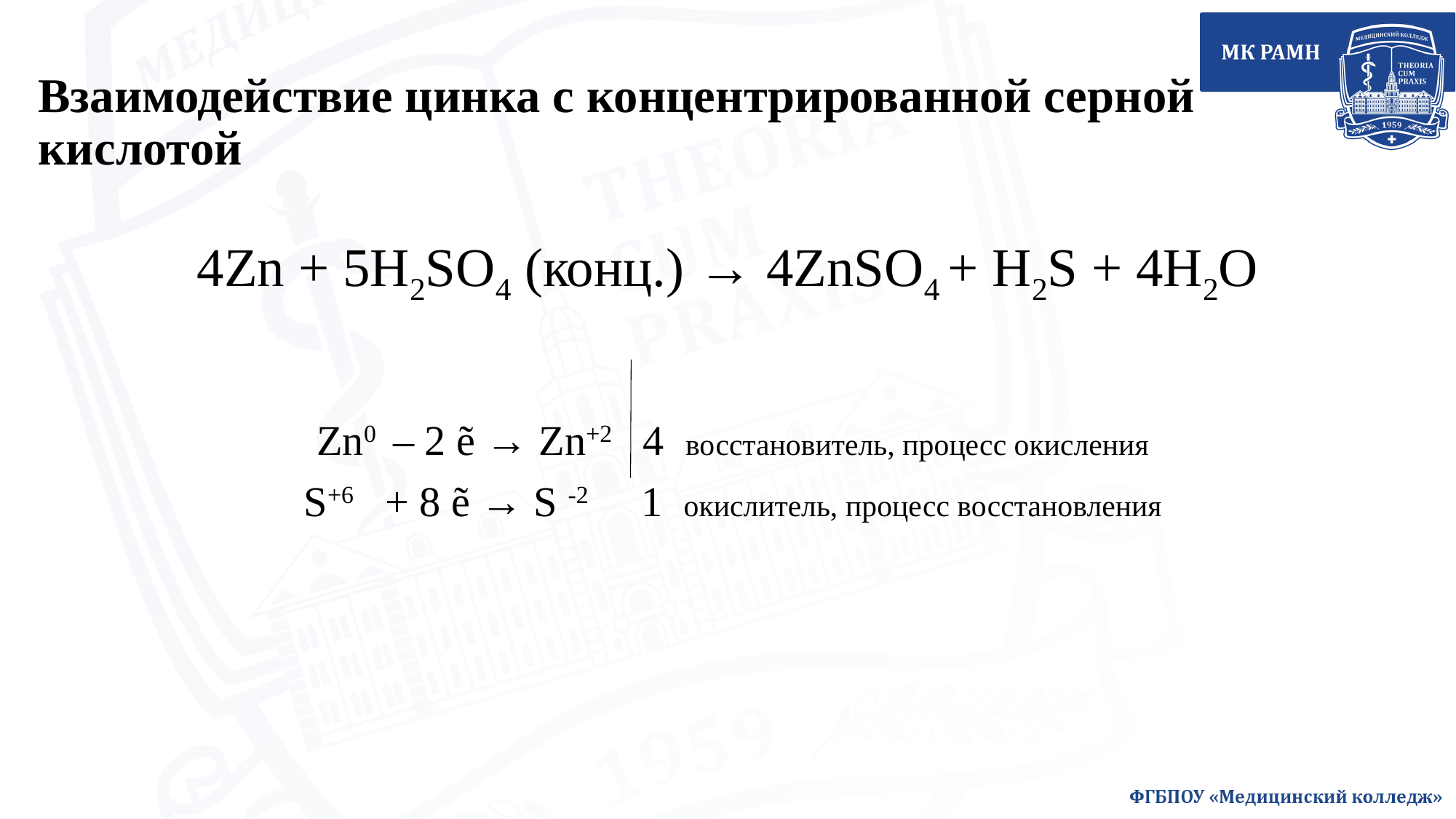

# Взаимодействие цинка с концентрированной серной кислотой
4Zn + 5H2SO4 (конц.) → 4ZnSO4 + H2S + 4H2O

 Zn0  – 2 ẽ → Zn+2     4  восстановитель, процесс окисления
 S+6   + 8 ẽ → S -2     1  окислитель, процесс восстановления